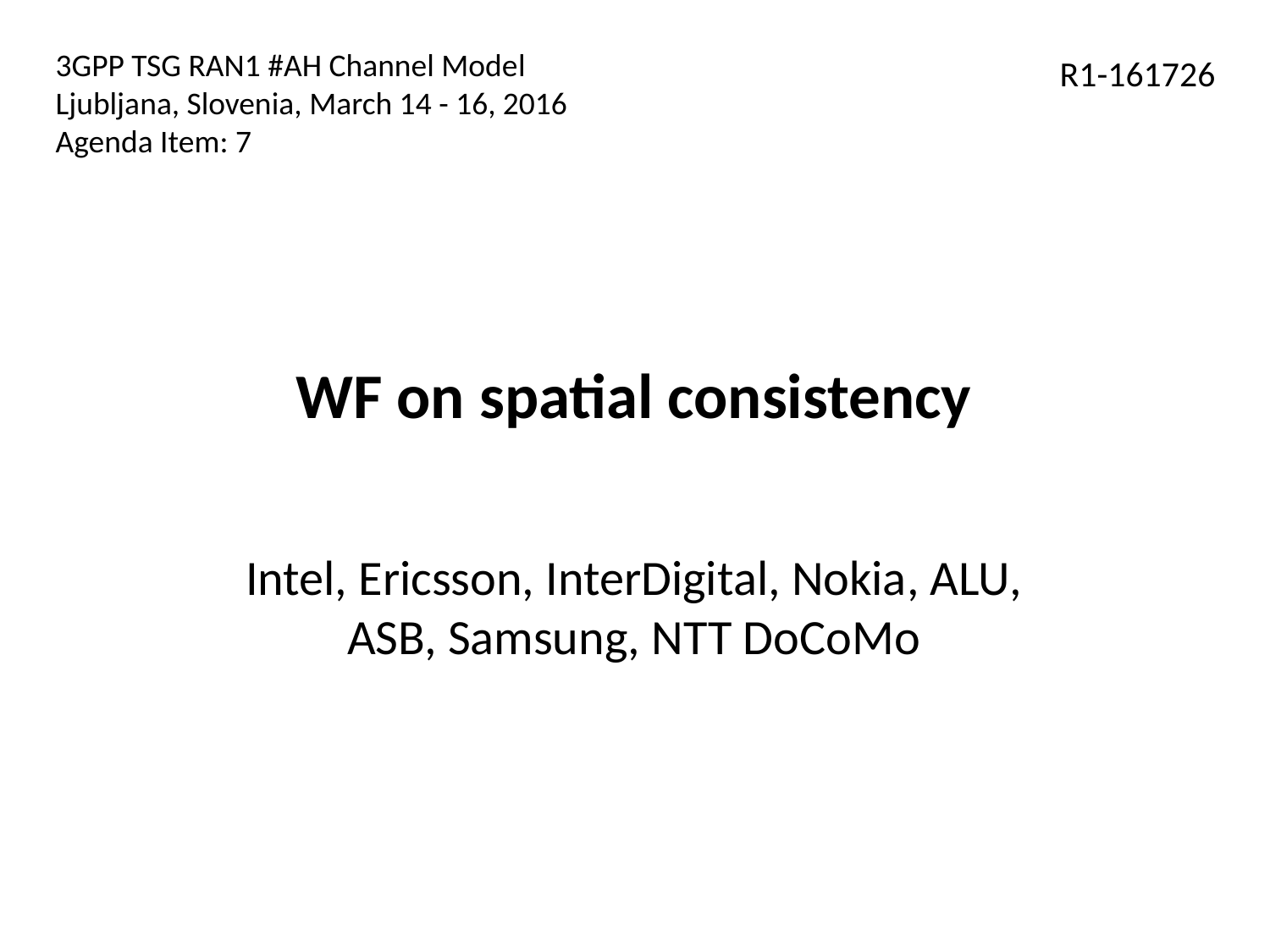

3GPP TSG RAN1 #AH Channel Model
Ljubljana, Slovenia, March 14 - 16, 2016
Agenda Item: 7
R1-161726
# WF on spatial consistency
Intel, Ericsson, InterDigital, Nokia, ALU, ASB, Samsung, NTT DoCoMo